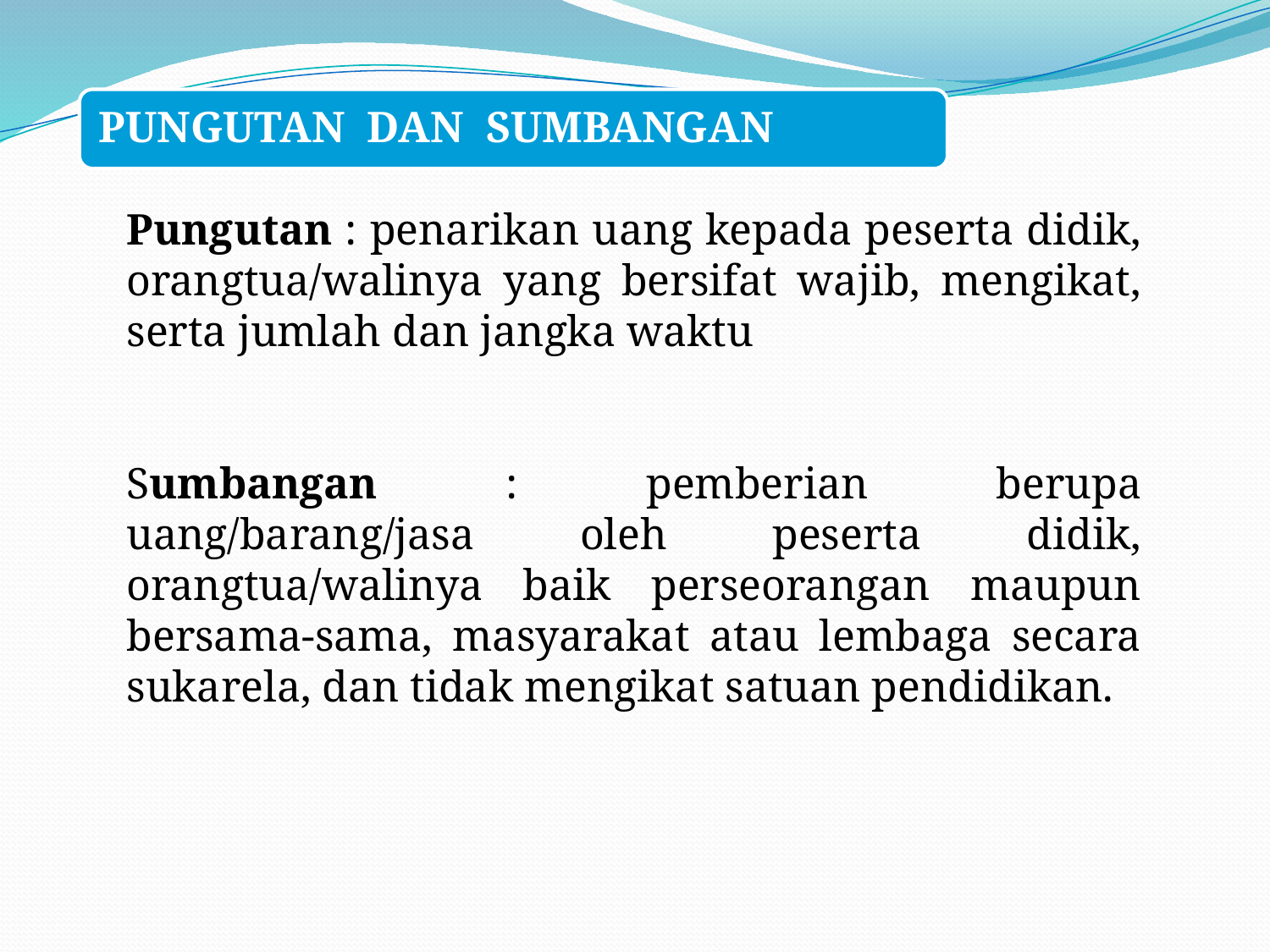

PUNGUTAN  DAN  SUMBANGAN
Pungutan : penarikan uang kepada peserta didik, orangtua/walinya yang bersifat wajib, mengikat, serta jumlah dan jangka waktu

Sumbangan : pemberian berupa uang/barang/jasa oleh peserta didik, orangtua/walinya baik perseorangan maupun bersama-sama, masyarakat atau lembaga secara sukarela, dan tidak mengikat satuan pendidikan.